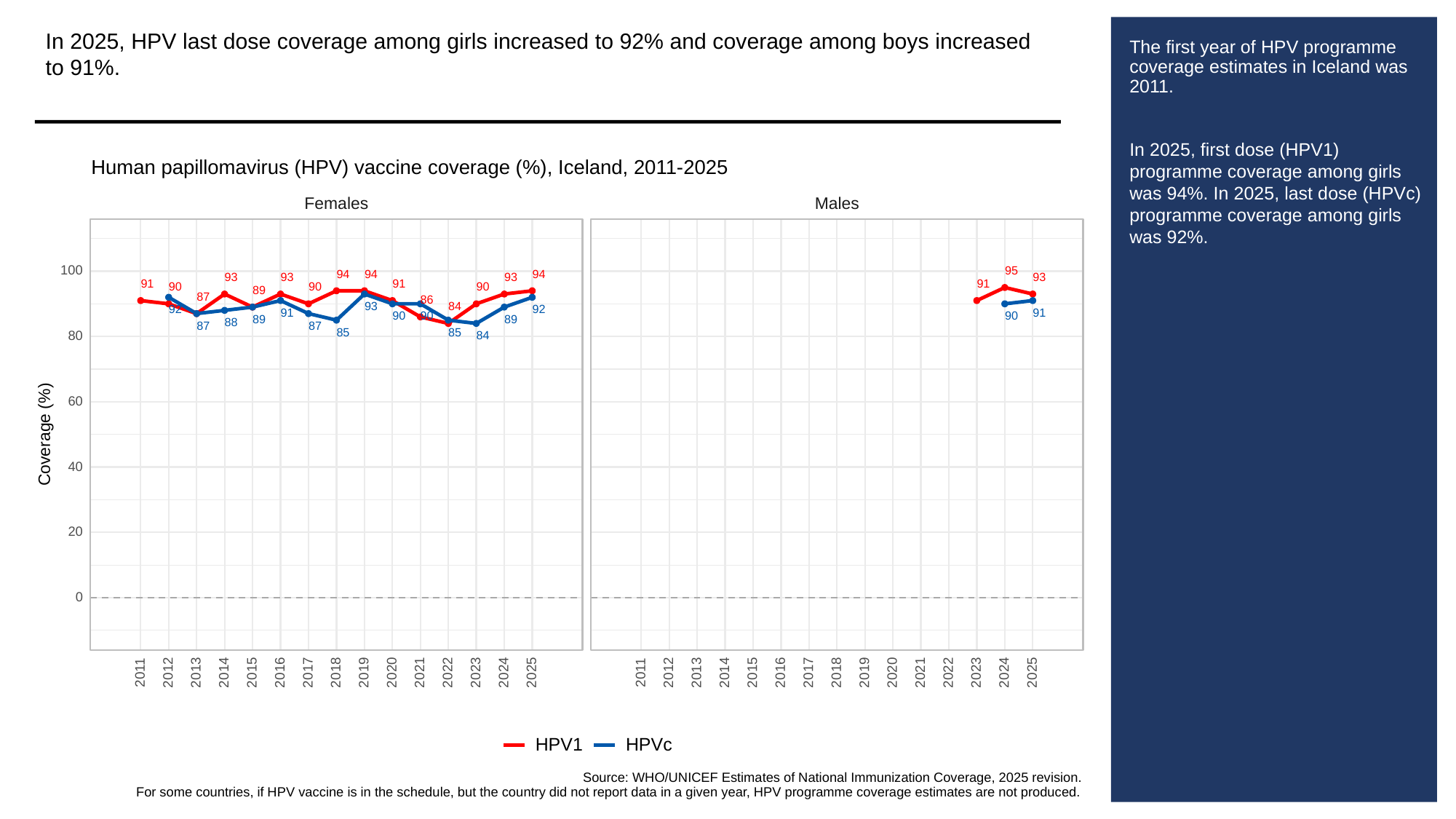

In 2025, HPV last dose coverage among girls increased to 92% and coverage among boys increased to 91%.
# The first year of HPV programme coverage estimates in Iceland was 2011.

In 2025, first dose (HPV1) programme coverage among girls was 94%. In 2025, last dose (HPVc) programme coverage among girls was 92%.

Human papillomavirus (HPV) vaccine coverage (%), Iceland, 2011-2025
Females
Males

100
95
94
94
94

93
93
93
93
91
91
91
90
90
90

89

87

86

93
84

92
92

91
91

90
90
90

89
89

88

87
87
85
85
80
84

60

Coverage (%)

40

20

0

2013
2023
2013
2023
2011
2012
2014
2015
2016
2017
2018
2019
2020
2021
2022
2024
2025
2011
2012
2014
2015
2016
2017
2018
2019
2020
2021
2022
2024
2025
HPVc
HPV1

Source: WHO/UNICEF Estimates of National Immunization Coverage, 2025 revision.
For some countries, if HPV vaccine is in the schedule, but the country did not report data in a given year, HPV programme coverage estimates are not produced.